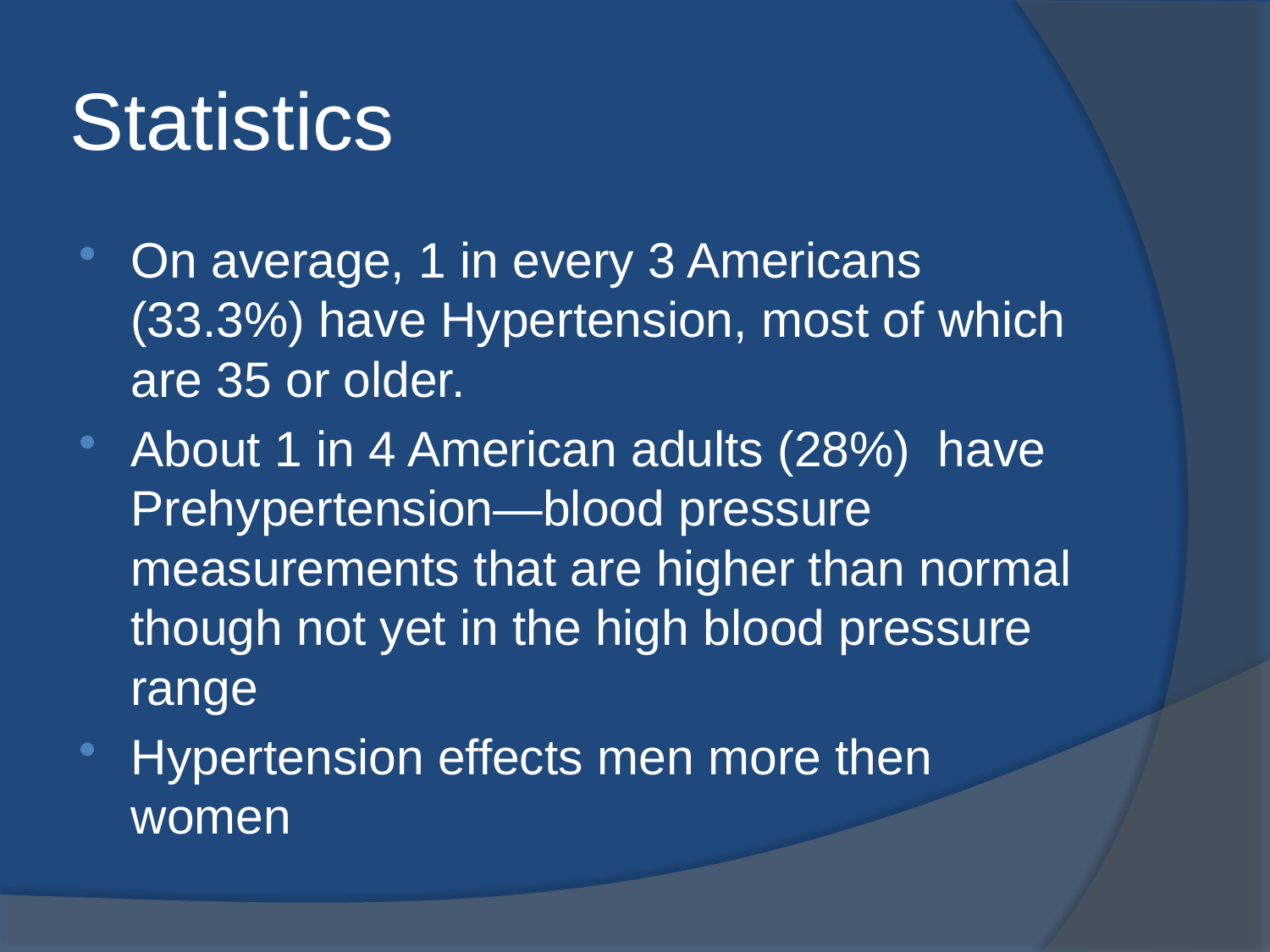

# Statistics
On average, 1 in every 3 Americans (33.3%) have Hypertension, most of which are 35 or older.
About 1 in 4 American adults (28%)  have Prehypertension—blood pressure measurements that are higher than normal though not yet in the high blood pressure range
Hypertension effects men more then women